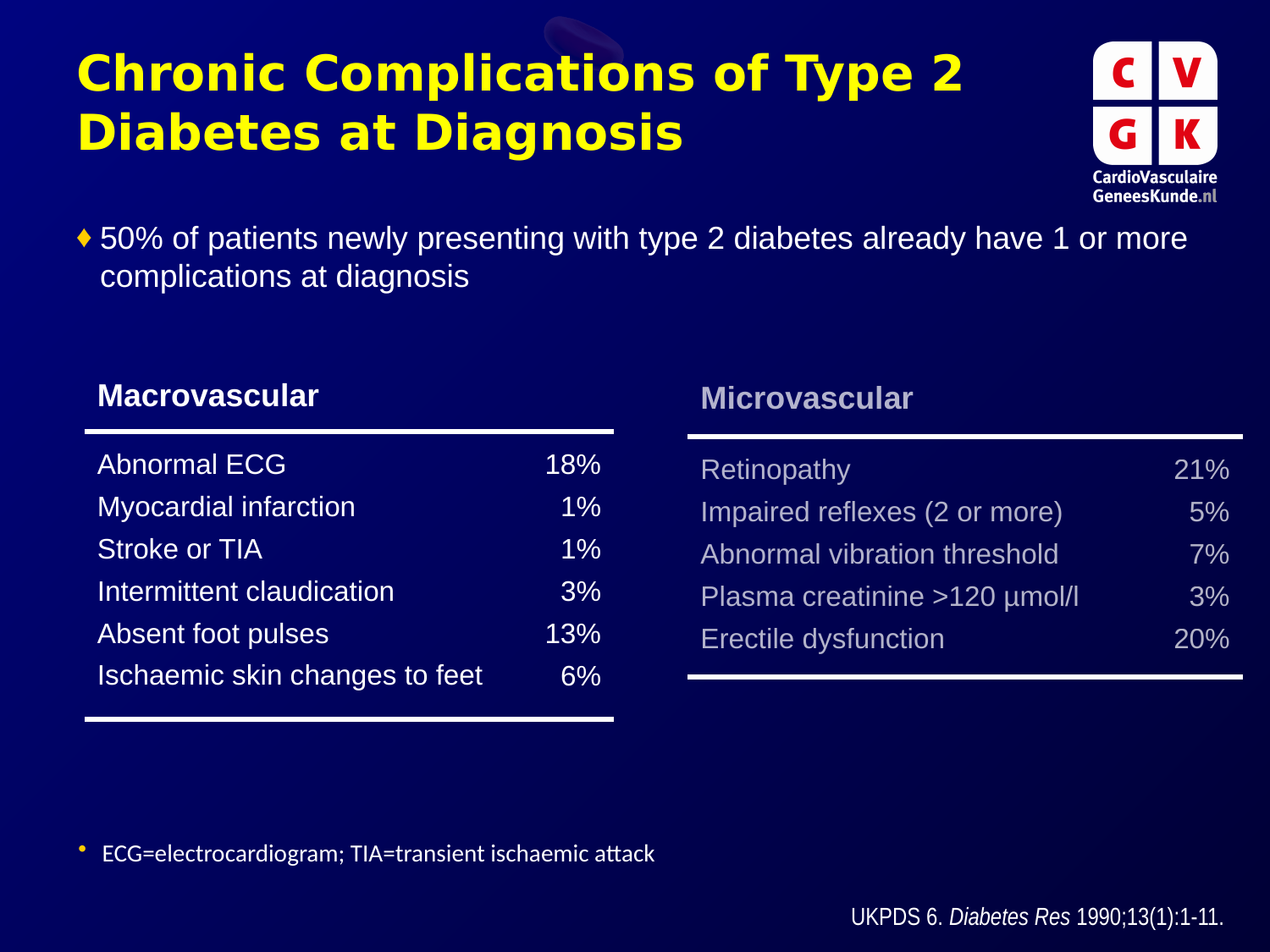

Chronic Complications of Type 2 Diabetes at Diagnosis
50% of patients newly presenting with type 2 diabetes already have 1 or more complications at diagnosis
| Macrovascular |  |
| --- | --- |
| Abnormal ECG Myocardial infarction Stroke or TIA Intermittent claudication Absent foot pulses Ischaemic skin changes to feet | 18% 1% 1% 3% 13% 6% |
| Microvascular |  |
| --- | --- |
| Retinopathy Impaired reflexes (2 or more) Abnormal vibration threshold Plasma creatinine >120 µmol/l Erectile dysfunction | 21% 5% 7% 3% 20% |
ECG=electrocardiogram; TIA=transient ischaemic attack
UKPDS 6. Diabetes Res 1990;13(1):1-11.